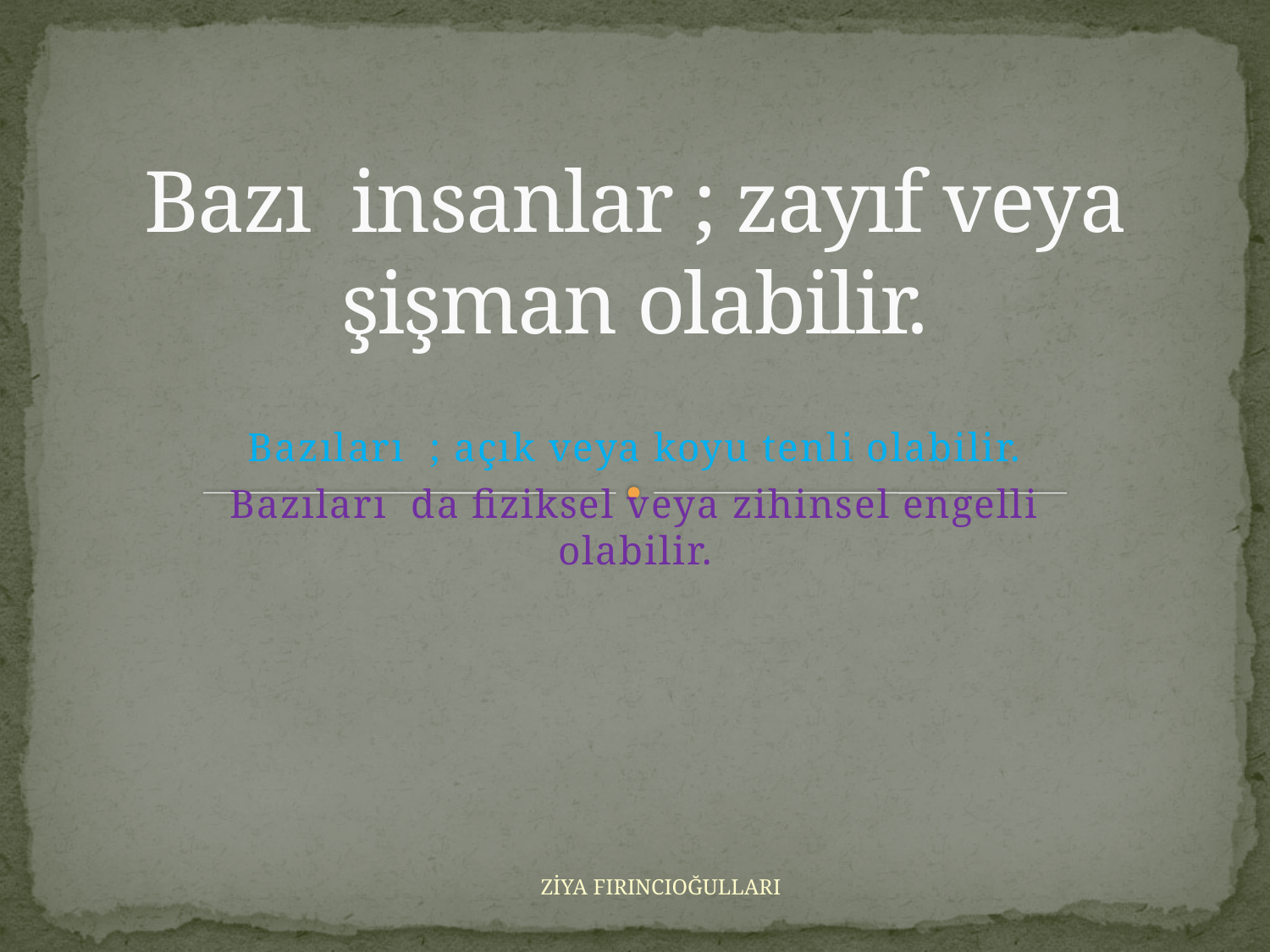

# Bazı  insanlar ; zayıf veya şişman olabilir.
Bazıları  ; açık veya koyu tenli olabilir.
Bazıları  da fiziksel veya zihinsel engelli olabilir.
ZİYA FIRINCIOĞULLARI